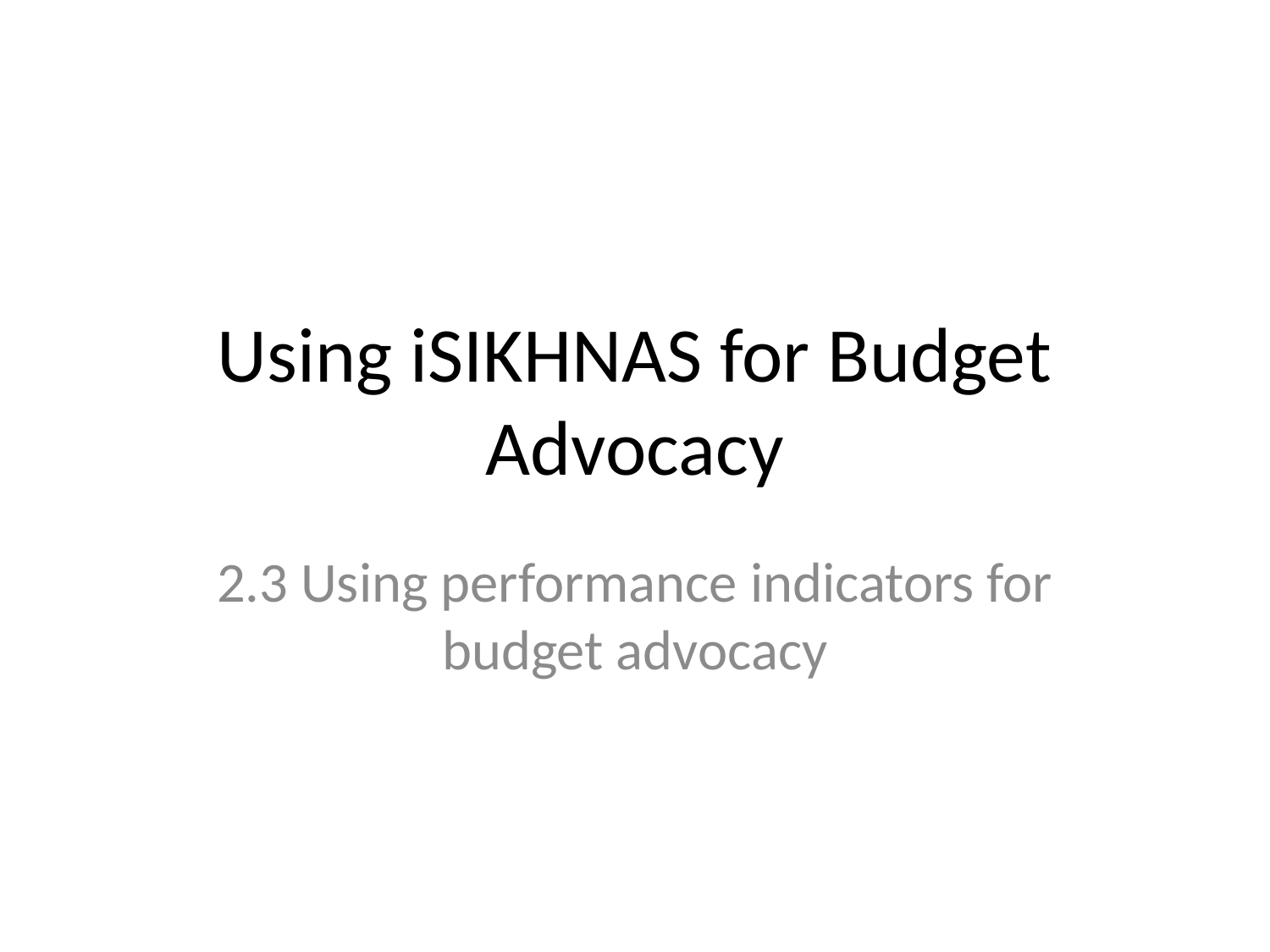

# Using iSIKHNAS for Budget Advocacy
2.3 Using performance indicators for budget advocacy